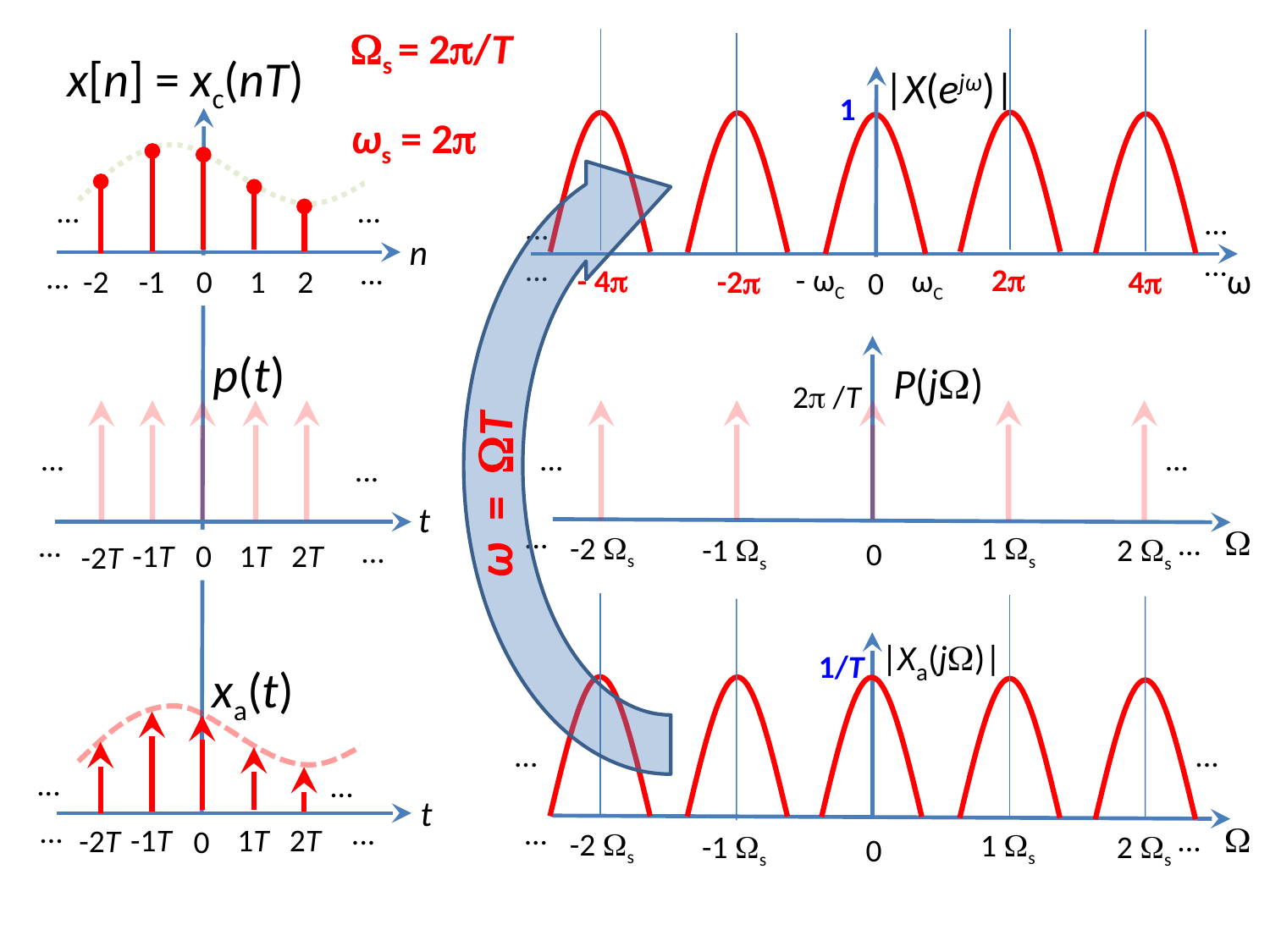

Ωs = 2π/T
x[n] = xc(nT)
|X(ejω)|
1
ωs = 2π

...
...
...
...
n

...
...
...
...
ω
2π
- ωC
- 4π
ωC
-2
-1
0
1
2
4π
-2π
0
p(t)
P(jΩ)
2π /T
...
...
...
...
ω  =  ΩT
t
...
Ω
...
...
-2 Ωs
1 Ωs
-1 Ωs
2 Ωs
...
0
-1T
0
1T
2T
-2T
|Xa(jΩ)|
1/T
xa(t)

...
...
...
...
t
...
...
...
Ω
-1T
1T
2T
...
-2T
0
-2 Ωs
1 Ωs
-1 Ωs
2 Ωs
0